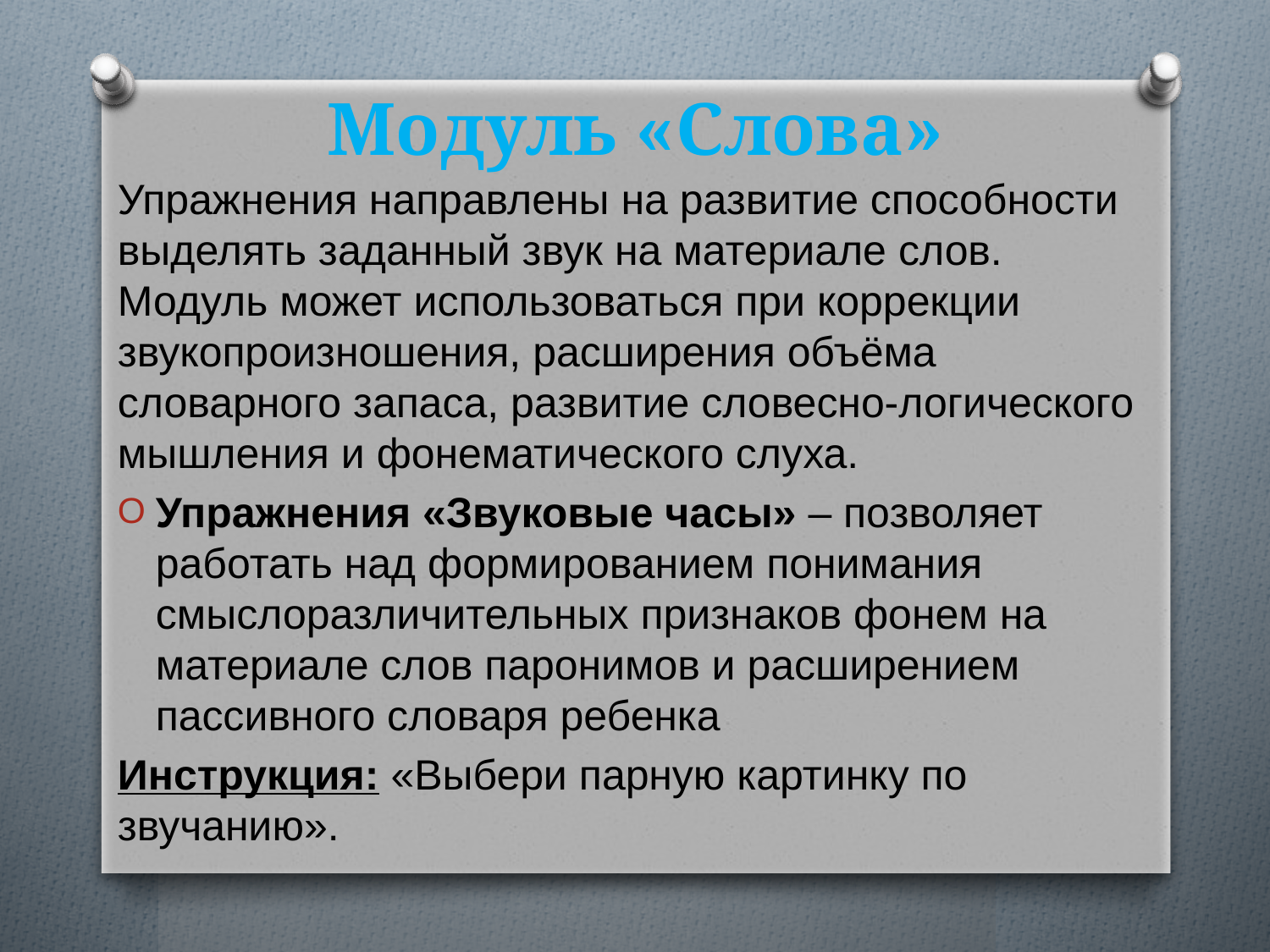

# Модуль «Слова»
Упражнения направлены на развитие способности выделять заданный звук на материале слов. Модуль может использоваться при коррекции звукопроизношения, расширения объёма словарного запаса, развитие словесно-логического мышления и фонематического слуха.
Упражнения «Звуковые часы» – позволяет работать над формированием понимания смыслоразличительных признаков фонем на материале слов паронимов и расширением пассивного словаря ребенка
Инструкция: «Выбери парную картинку по звучанию».